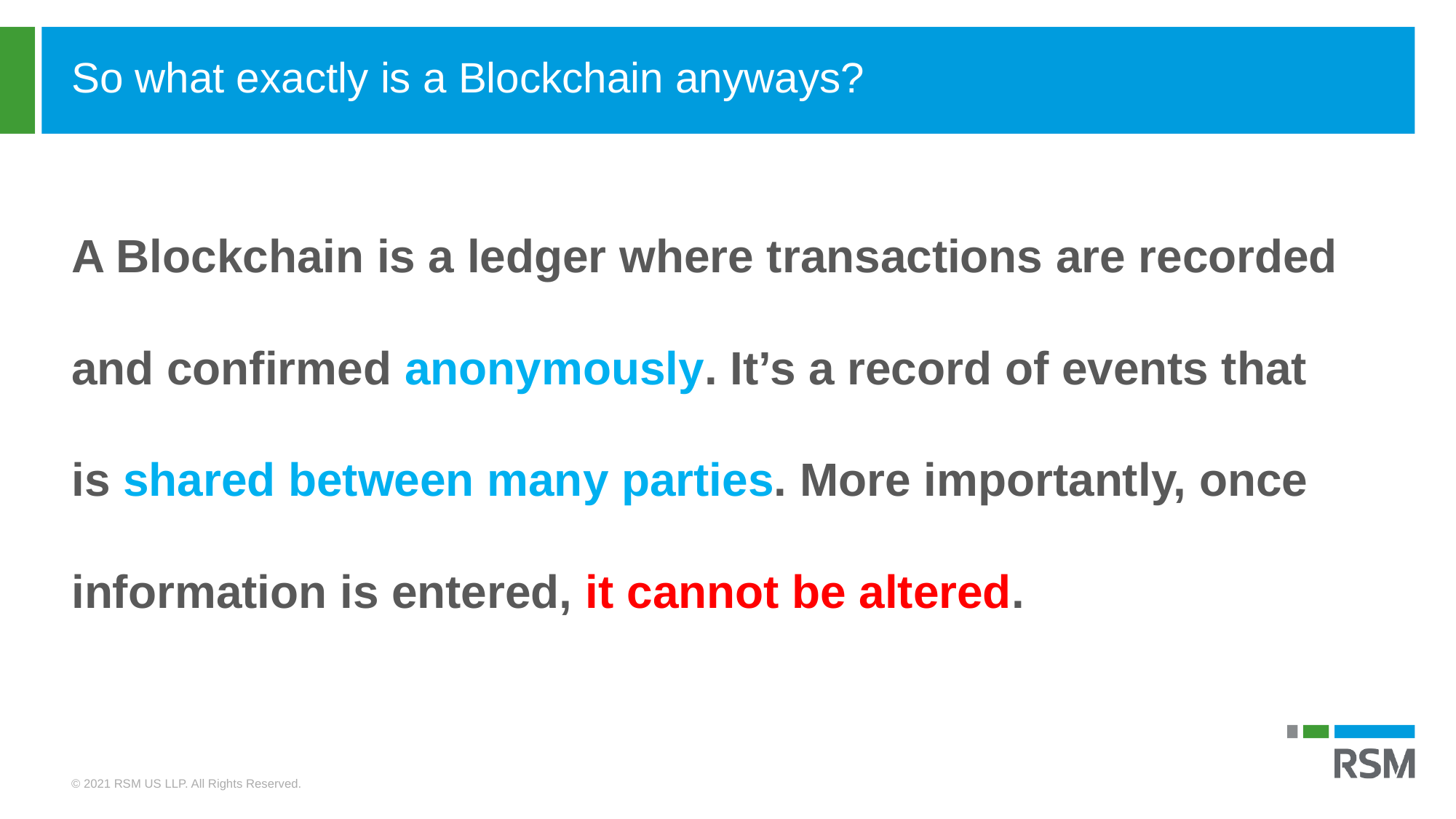

# So what exactly is a Blockchain anyways?
A Blockchain is a ledger where transactions are recorded and confirmed anonymously. It’s a record of events that is shared between many parties. More importantly, once information is entered, it cannot be altered.